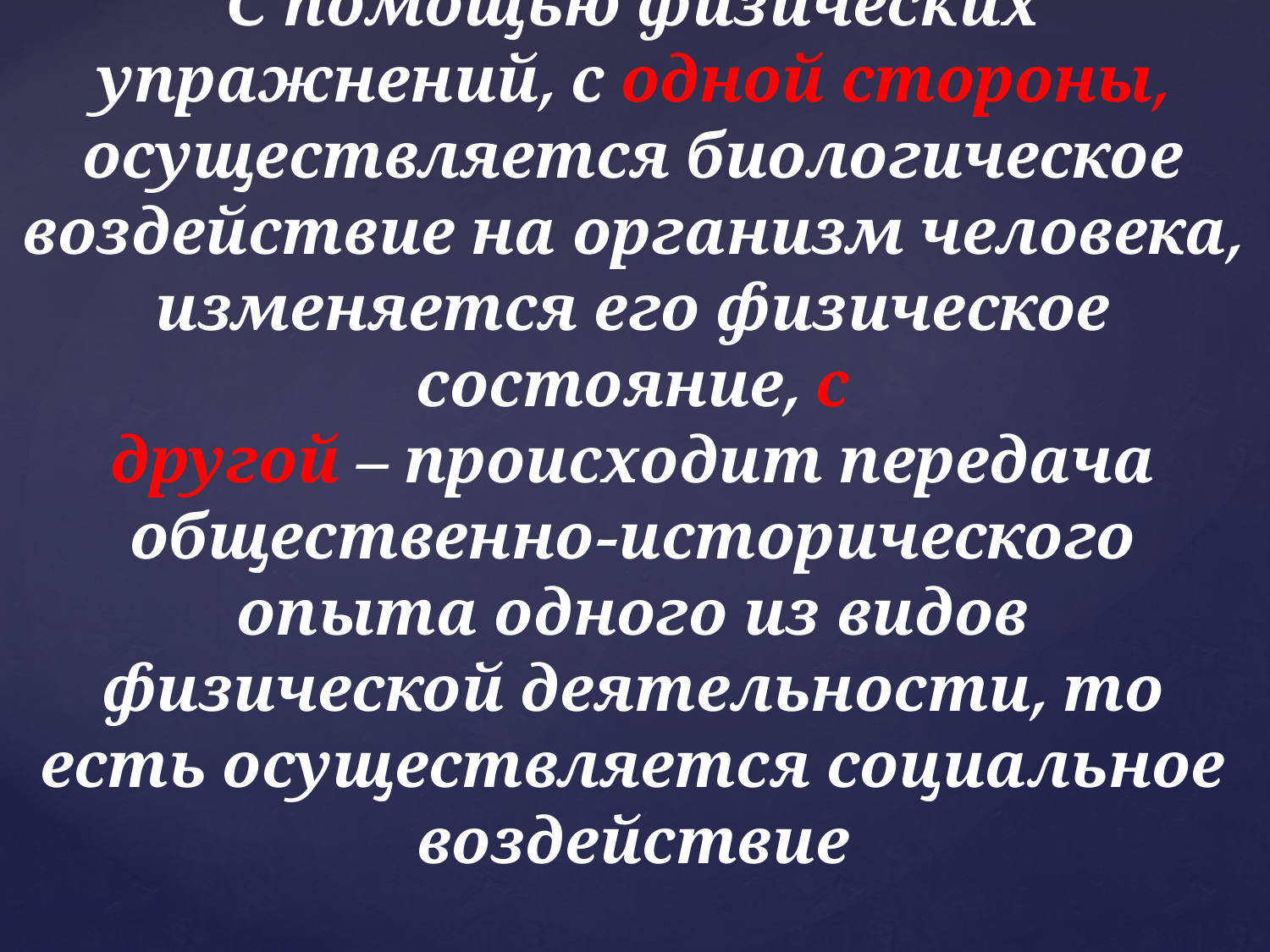

# С помощью физических упражнений, с одной стороны, осуществляется биологическое воздействие на организм человека, изменяется его физическое состояние, с другой – происходит передача общественно-исторического опыта одного из видов физической деятельности, то есть осуществляется социальное воздействие